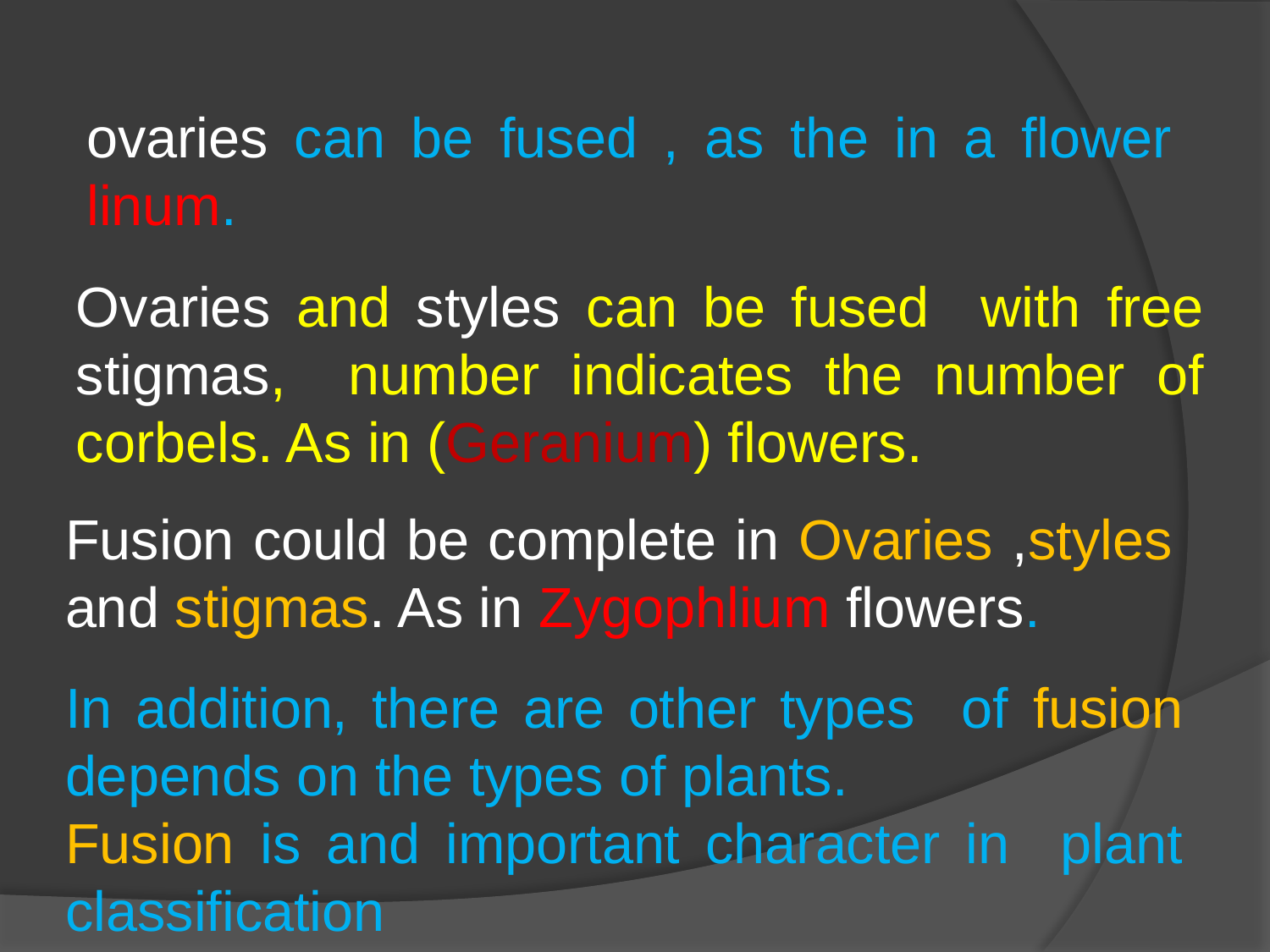

ovaries can be fused , as the in a flower linum.
Ovaries and styles can be fused  with free stigmas,  number indicates the number of corbels. As in (Geranium) flowers.
Fusion could be complete in Ovaries ,styles and stigmas. As in Zygophlium flowers.
In addition, there are other types  of fusion depends on the types of plants.
Fusion is and important character in  plant classification